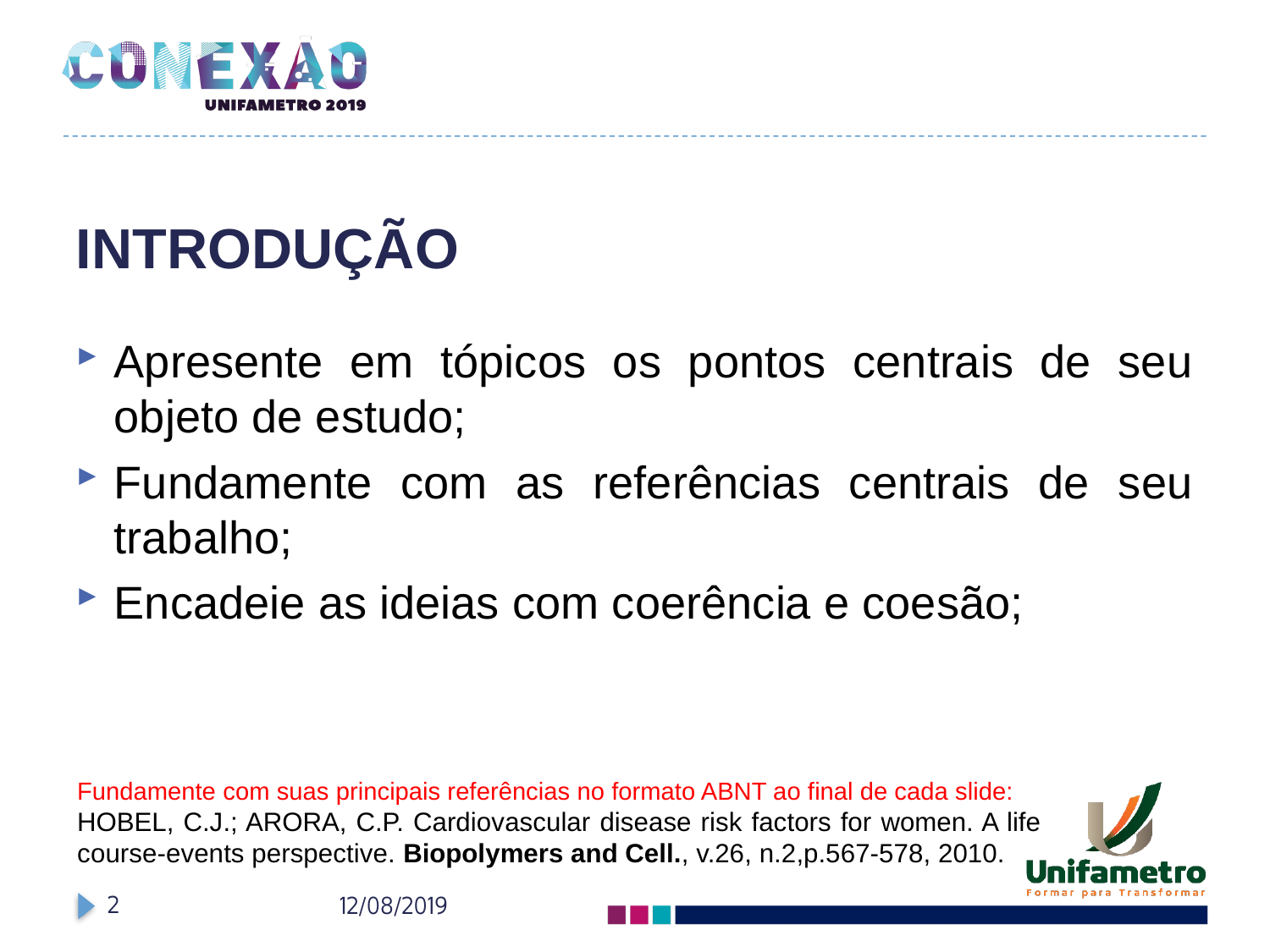

# INTRODUÇÃO
Apresente em tópicos os pontos centrais de seu objeto de estudo;
Fundamente com as referências centrais de seu trabalho;
Encadeie as ideias com coerência e coesão;
Fundamente com suas principais referências no formato ABNT ao final de cada slide:
HOBEL, C.J.; ARORA, C.P. Cardiovascular disease risk factors for women. A life course-events perspective. Biopolymers and Cell., v.26, n.2,p.567-578, 2010.
2
12/08/2019